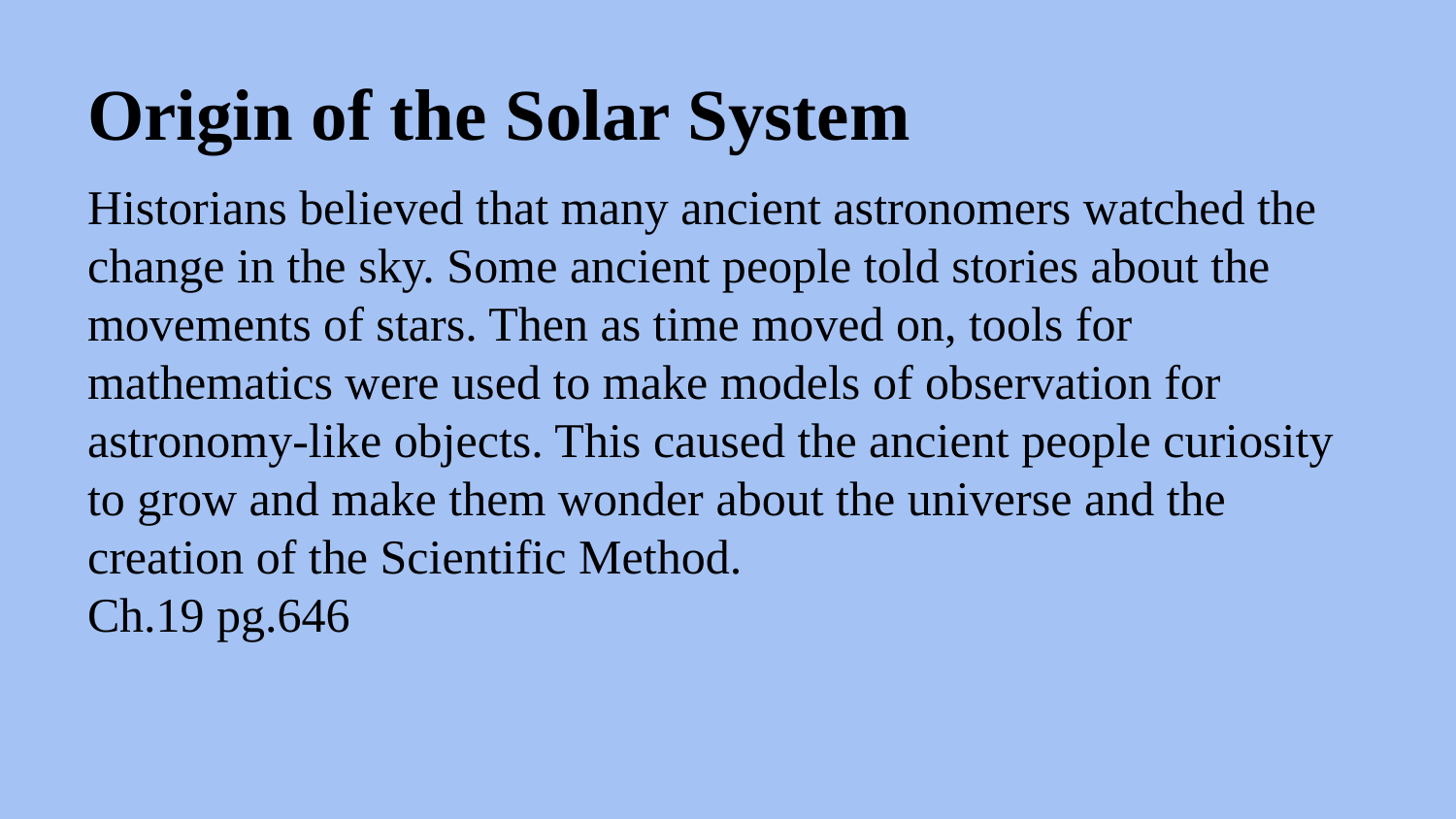

# Origin of the Solar System
Historians believed that many ancient astronomers watched the change in the sky. Some ancient people told stories about the movements of stars. Then as time moved on, tools for mathematics were used to make models of observation for astronomy-like objects. This caused the ancient people curiosity to grow and make them wonder about the universe and the creation of the Scientific Method.
Ch.19 pg.646